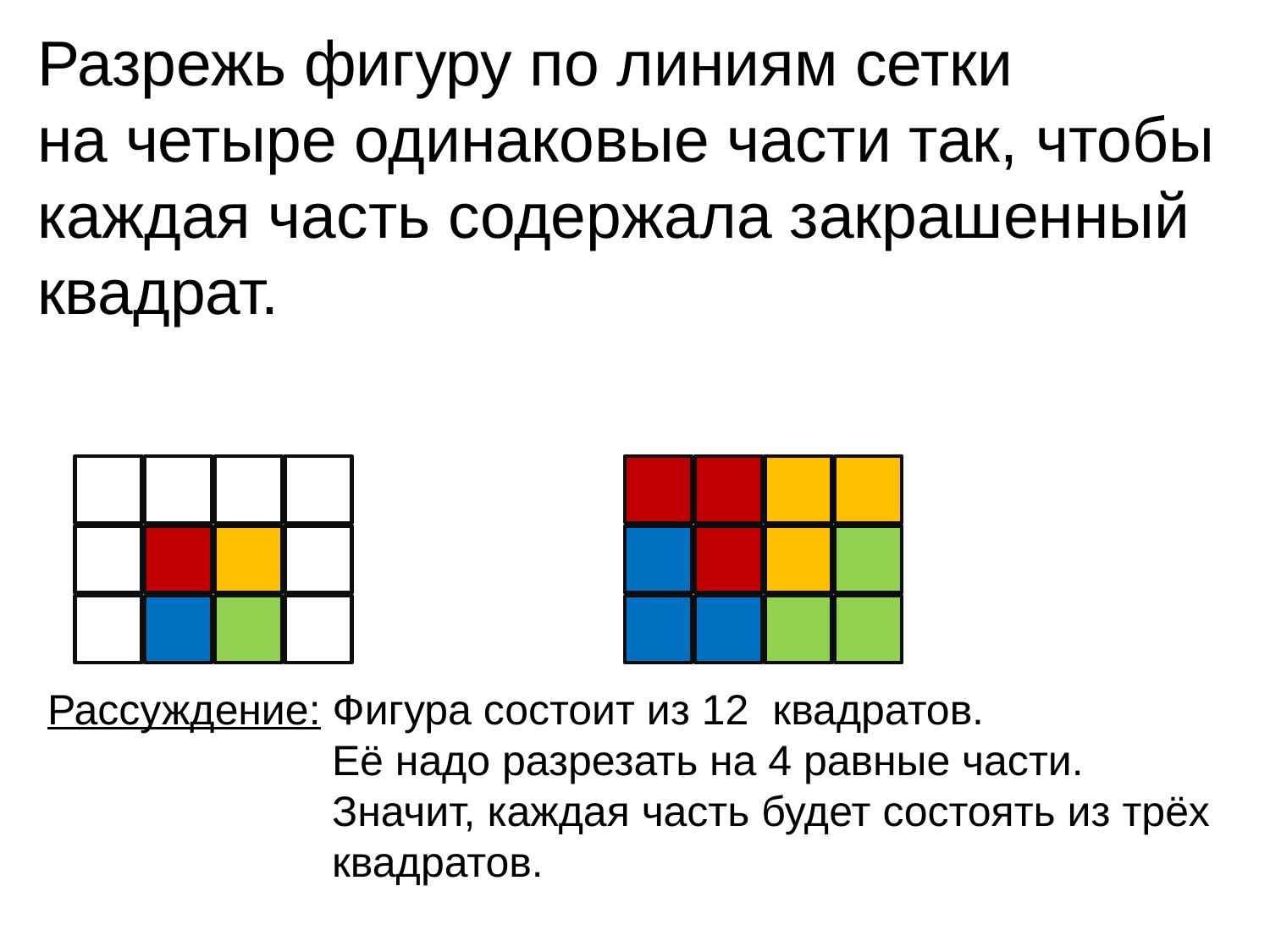

Разрежь фигуру по линиям сетки
на четыре одинаковые части так, чтобы каждая часть содержала закрашенный квадрат.

Рассуждение: Фигура состоит из 12  квадратов.
                        Её надо разрезать на 4 равные части.
                        Значит, каждая часть будет состоять из трёх
                        квадратов.